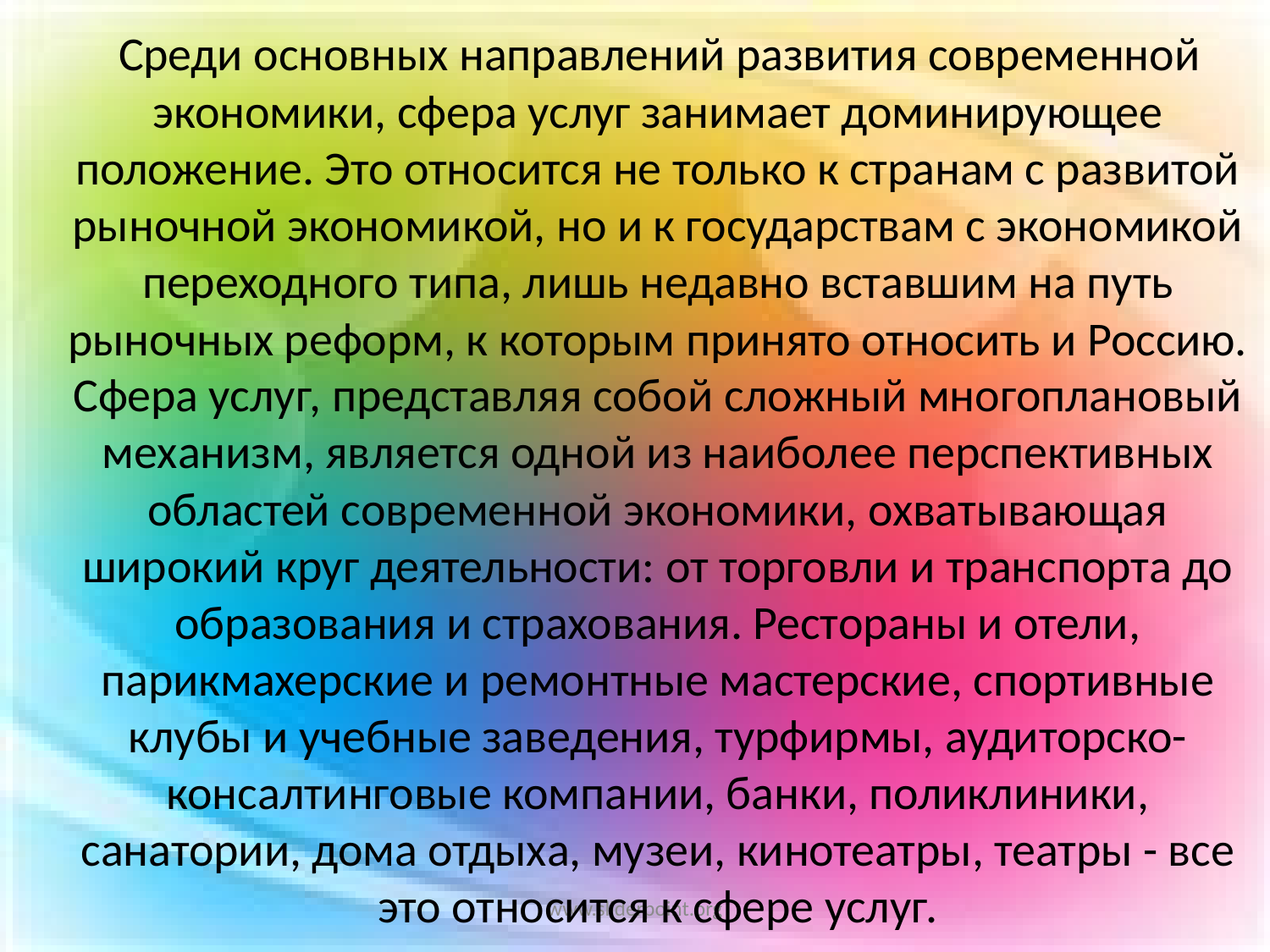

Среди основных направлений развития современной экономики, сфера услуг занимает доминирующее положение. Это относится не только к странам с развитой рыночной экономикой, но и к государствам с экономикой переходного типа, лишь недавно вставшим на путь рыночных реформ, к которым принято относить и Россию. Сфера услуг, представляя собой сложный многоплановый механизм, является одной из наиболее перспективных областей современной экономики, охватывающая широкий круг деятельности: от торговли и транспорта до образования и страхования. Рестораны и отели, парикмахерские и ремонтные мастерские, спортивные клубы и учебные заведения, турфирмы, аудиторско-консалтинговые компании, банки, поликлиники, санатории, дома отдыха, музеи, кинотеатры, театры - все это относится к сфере услуг.

www.sliderpoint.org